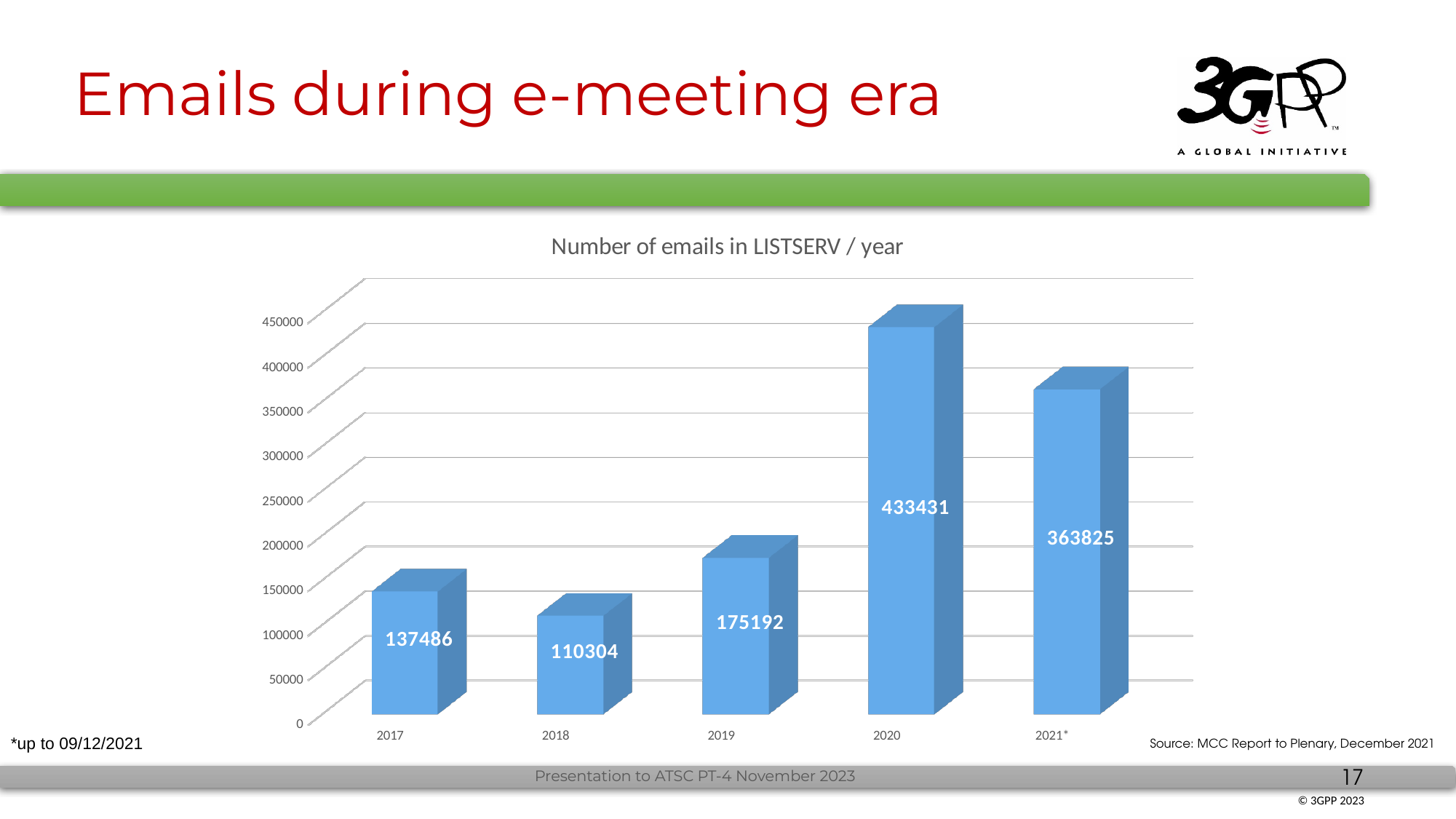

# Emails during e-meeting era

[unsupported chart]

*up to 09/12/2021
Source: MCC Report to Plenary, December 2021